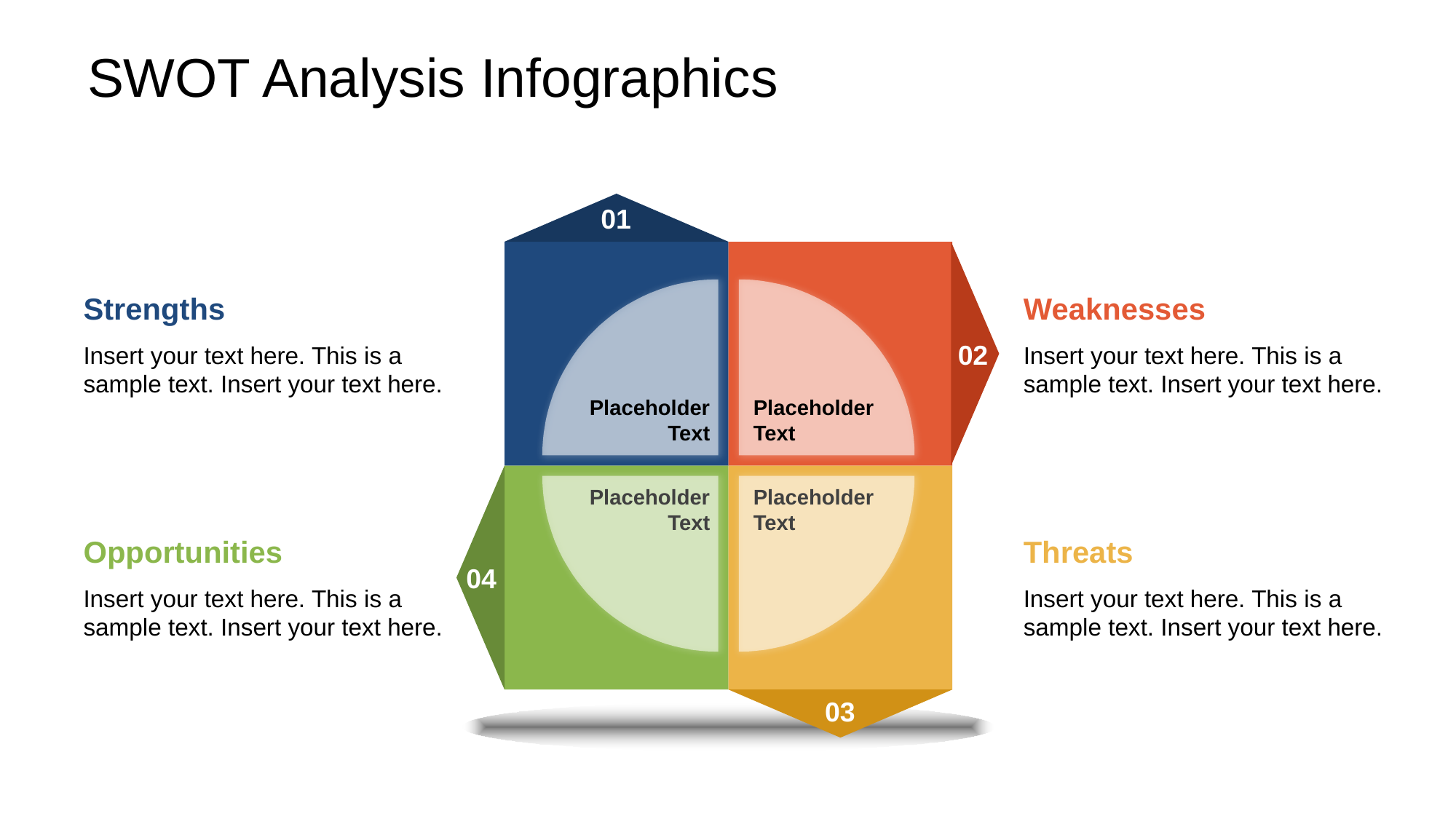

# SWOT Analysis Infographics

01

02
Placeholder Text
Placeholder Text

Placeholder Text
Placeholder Text

04

03

Strengths
Insert your text here. This is a sample text. Insert your text here.
Weaknesses
Insert your text here. This is a sample text. Insert your text here.
Opportunities
Insert your text here. This is a sample text. Insert your text here.
Threats
Insert your text here. This is a sample text. Insert your text here.